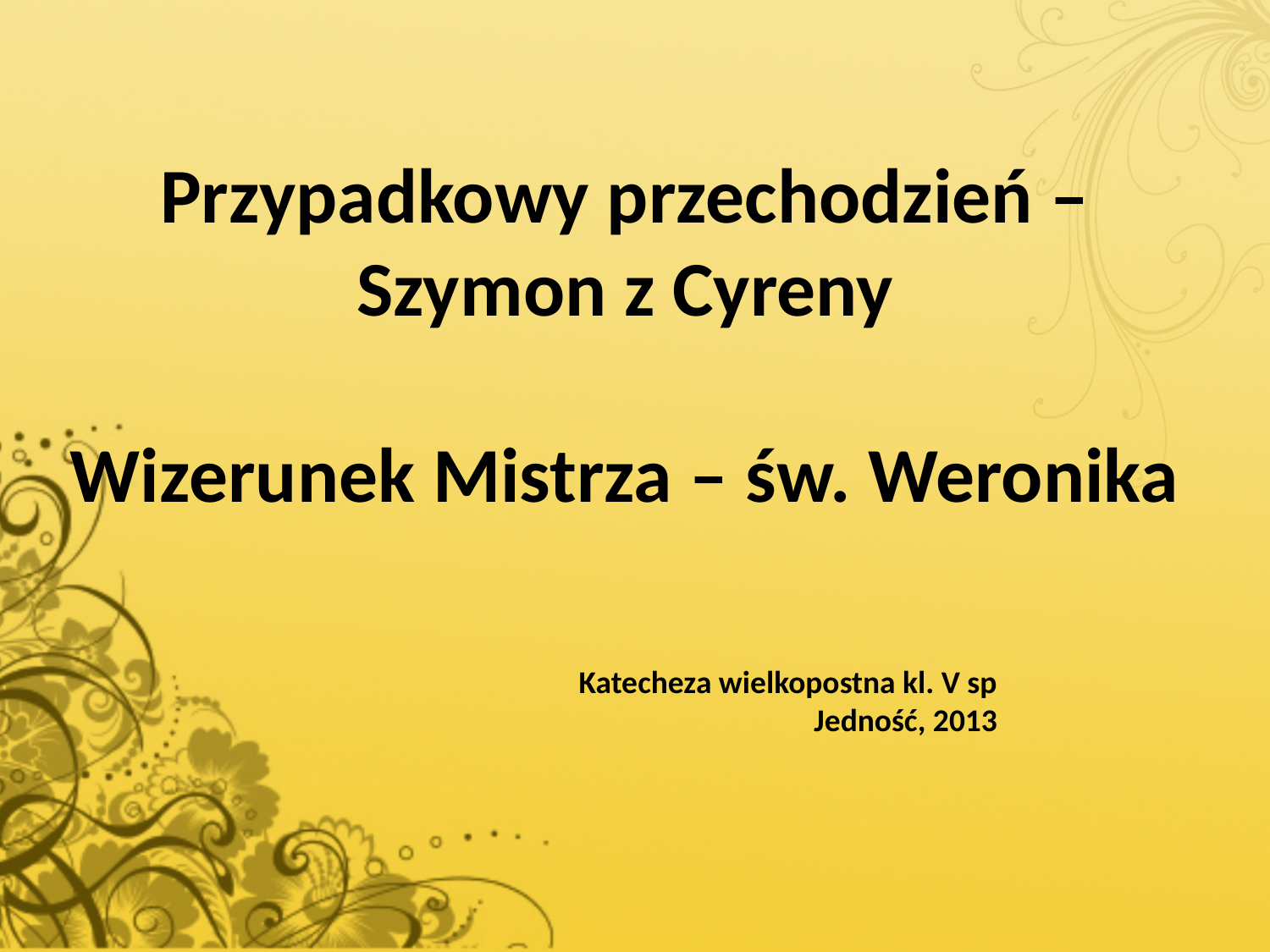

# Przypadkowy przechodzień – Szymon z Cyreny Wizerunek Mistrza – św. Weronika
Katecheza wielkopostna kl. V sp
Jedność, 2013